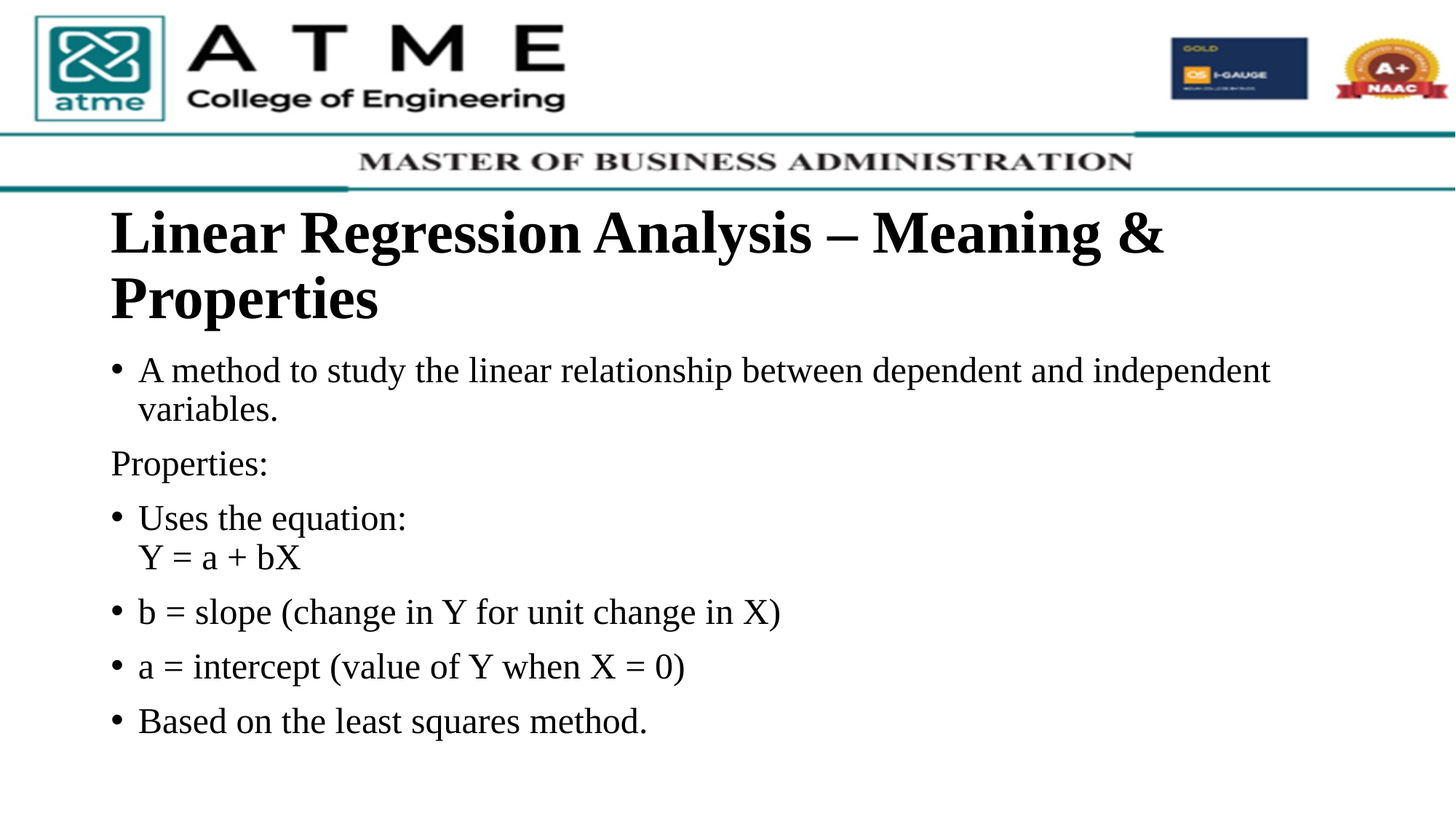

# Linear Regression Analysis – Meaning & Properties
A method to study the linear relationship between dependent and independent variables.
Properties:
Uses the equation:
Y = a + bX
b = slope (change in Y for unit change in X)
a = intercept (value of Y when X = 0)
Based on the least squares method.